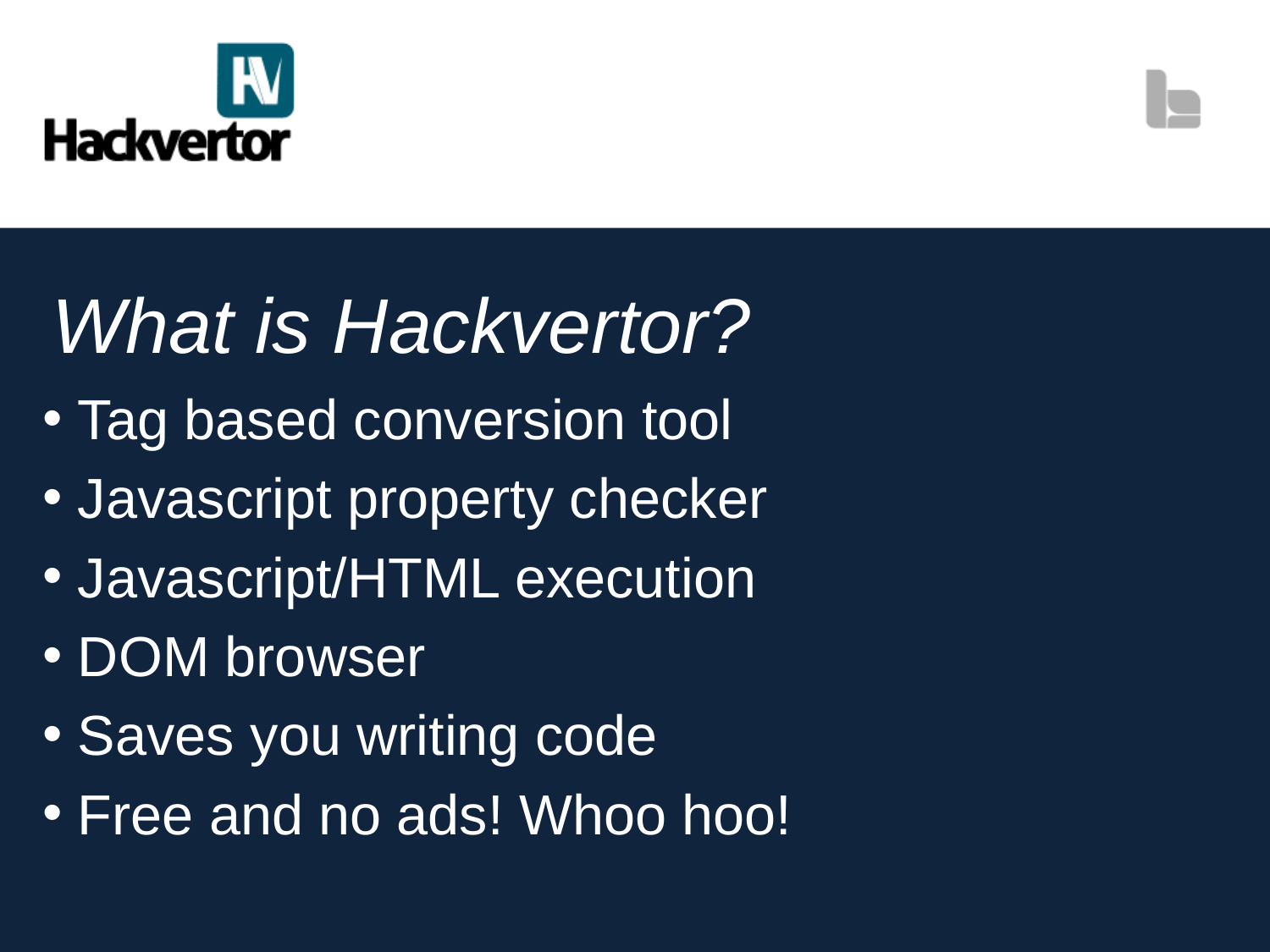

# What is Hackvertor?
 Tag based conversion tool
 Javascript property checker
 Javascript/HTML execution
 DOM browser
 Saves you writing code
 Free and no ads! Whoo hoo!